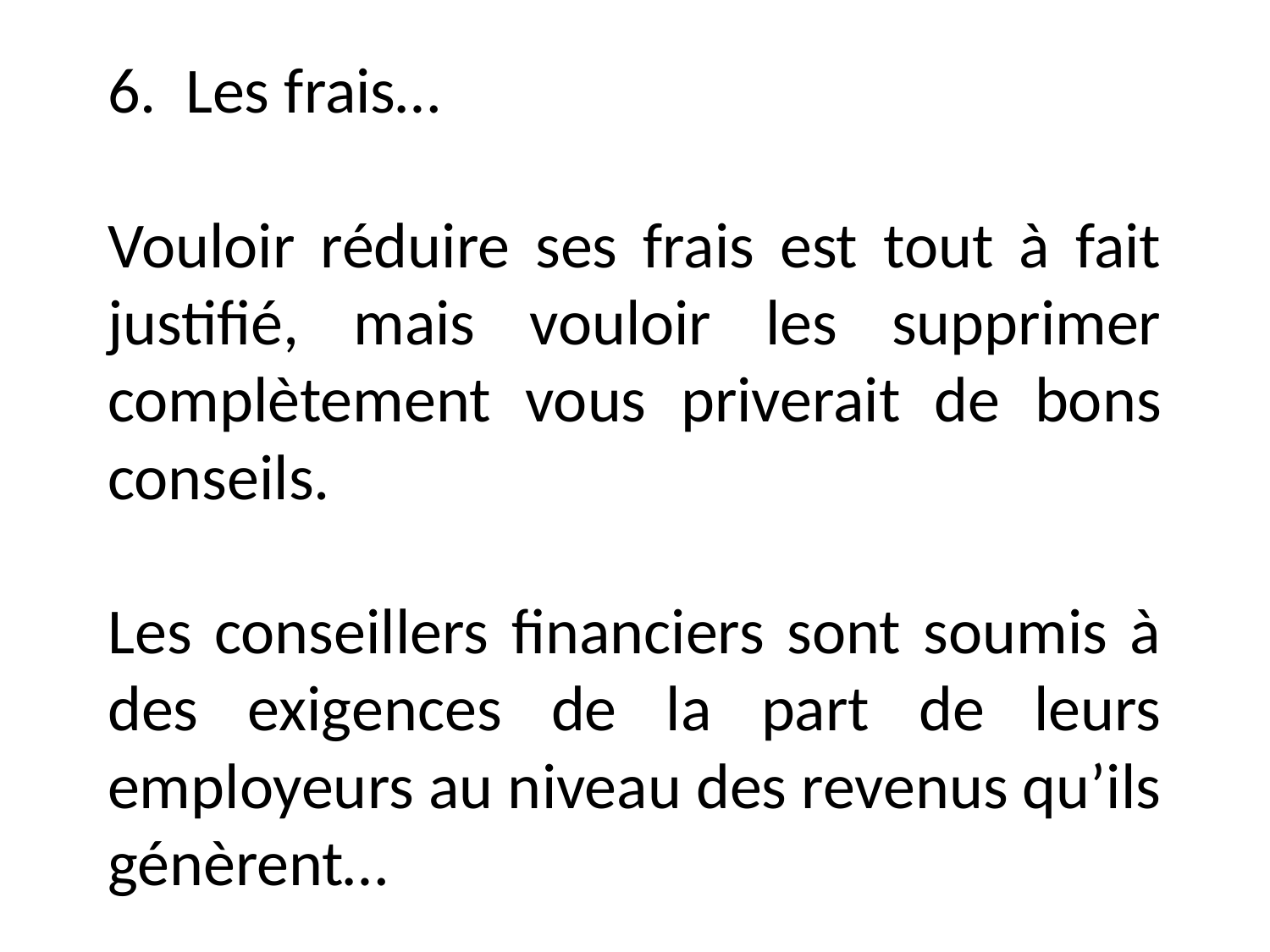

6.  Les frais…

Vouloir réduire ses frais est tout à fait justifié, mais vouloir les supprimer complètement vous priverait de bons conseils.

Les conseillers financiers sont soumis à des exigences de la part de leurs employeurs au niveau des revenus qu’ils génèrent…